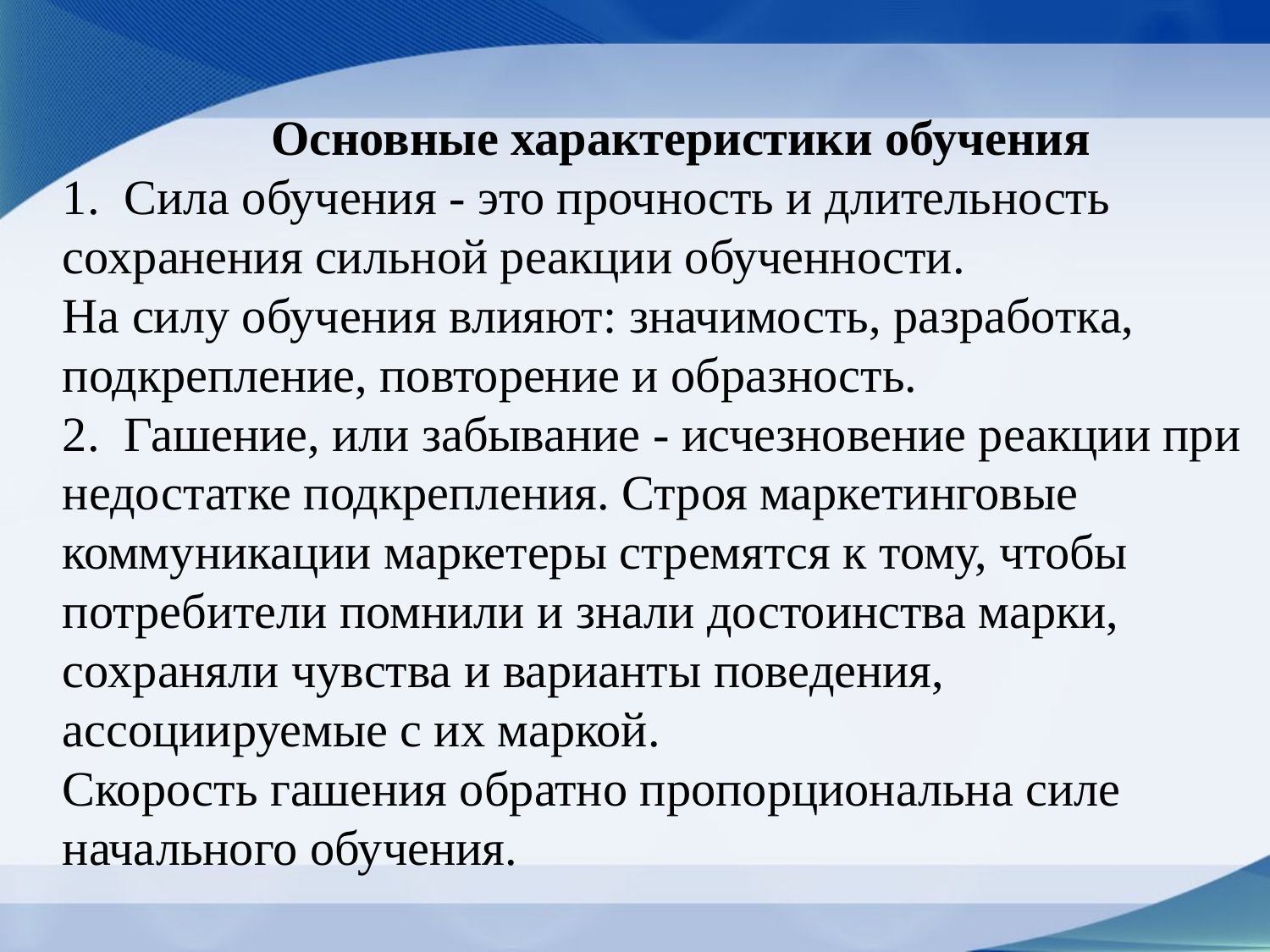

# Основные характеристики обучения 1.  Сила обучения - это прочность и длительность сохранения сильной реакции обученности. На силу обучения влияют: значимость, разработка, подкрепление, повторение и образность. 2.  Гашение, или забывание - исчезновение реакции при недостатке подкрепления. Строя маркетинговые коммуникации маркетеры стремятся к тому, чтобы потребители помнили и знали достоинства марки, сохраняли чувства и варианты поведения, ассоциируемые с их маркой. Скорость гашения обратно пропорциональна силе начального обучения.